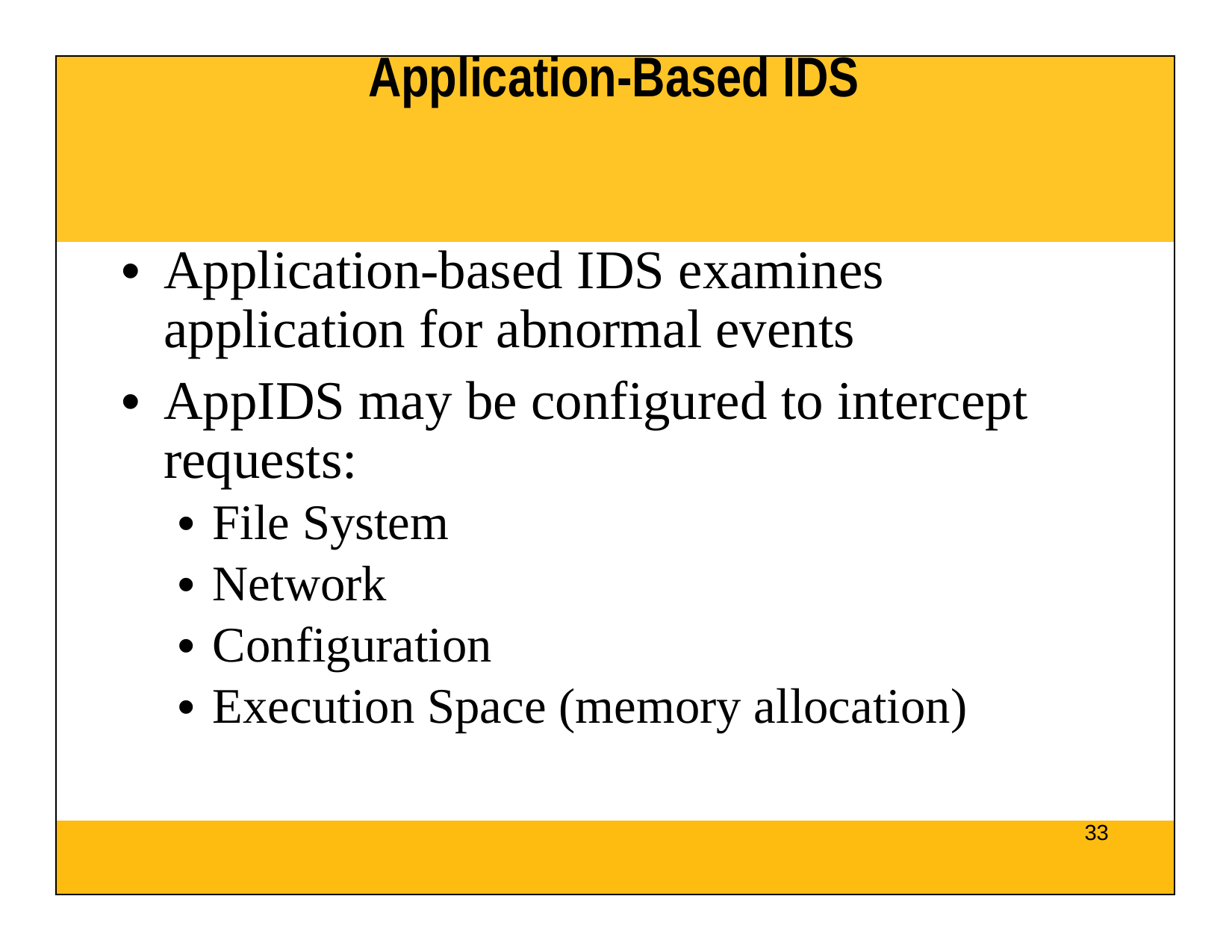

| Application-Based IDS |
| --- |
| Application-based IDS examines application for abnormal events AppIDS may be configured to intercept requests: File System Network Configuration Execution Space (memory allocation) |
| 33 |